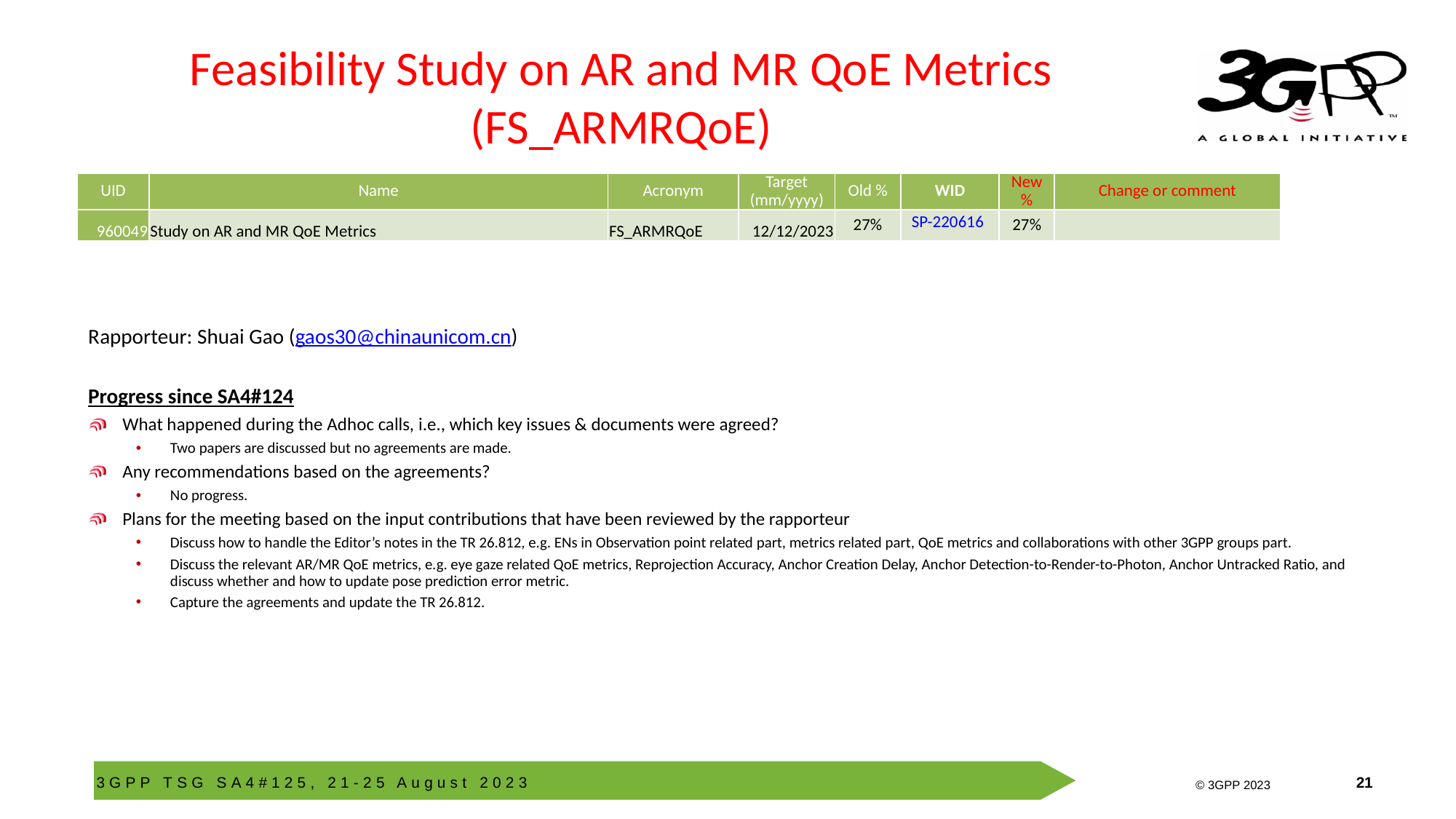

# Feasibility Study on AR and MR QoE Metrics (FS_ARMRQoE)
| UID | Name | Acronym | Target (mm/yyyy) | Old % | WID | New % | Change or comment |
| --- | --- | --- | --- | --- | --- | --- | --- |
| 960049 | Study on AR and MR QoE Metrics | FS\_ARMRQoE | 12/12/2023 | 27% | SP-220616 | 27% |  |
Rapporteur: Shuai Gao (gaos30@chinaunicom.cn)

Progress since SA4#124
What happened during the Adhoc calls, i.e., which key issues & documents were agreed?
Two papers are discussed but no agreements are made.
Any recommendations based on the agreements?
No progress.
Plans for the meeting based on the input contributions that have been reviewed by the rapporteur
Discuss how to handle the Editor’s notes in the TR 26.812, e.g. ENs in Observation point related part, metrics related part, QoE metrics and collaborations with other 3GPP groups part.
Discuss the relevant AR/MR QoE metrics, e.g. eye gaze related QoE metrics, Reprojection Accuracy, Anchor Creation Delay, Anchor Detection-to-Render-to-Photon, Anchor Untracked Ratio, and discuss whether and how to update pose prediction error metric.
Capture the agreements and update the TR 26.812.